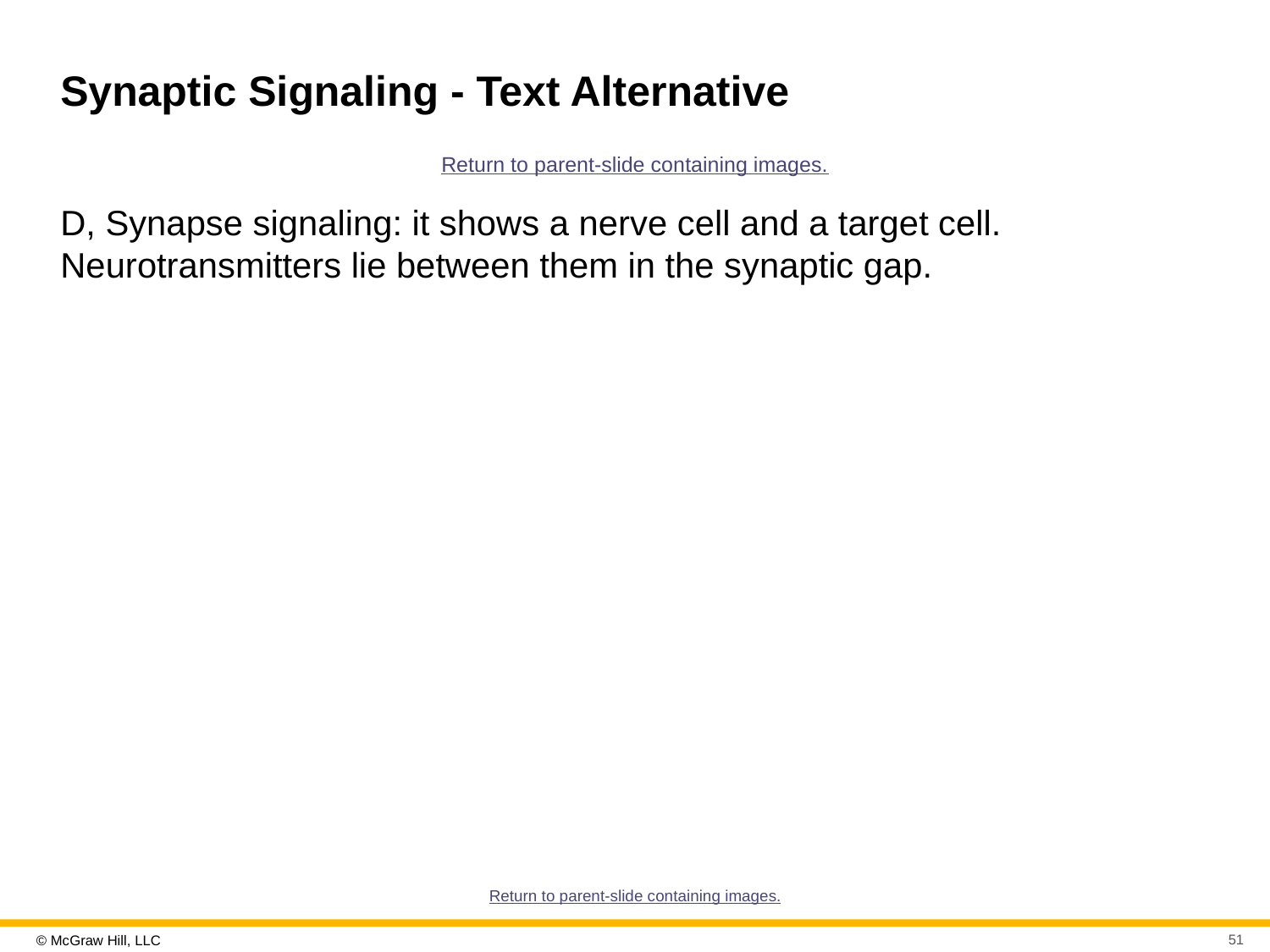

# Synaptic Signaling - Text Alternative
Return to parent-slide containing images.
D, Synapse signaling: it shows a nerve cell and a target cell. Neurotransmitters lie between them in the synaptic gap.
Return to parent-slide containing images.
51